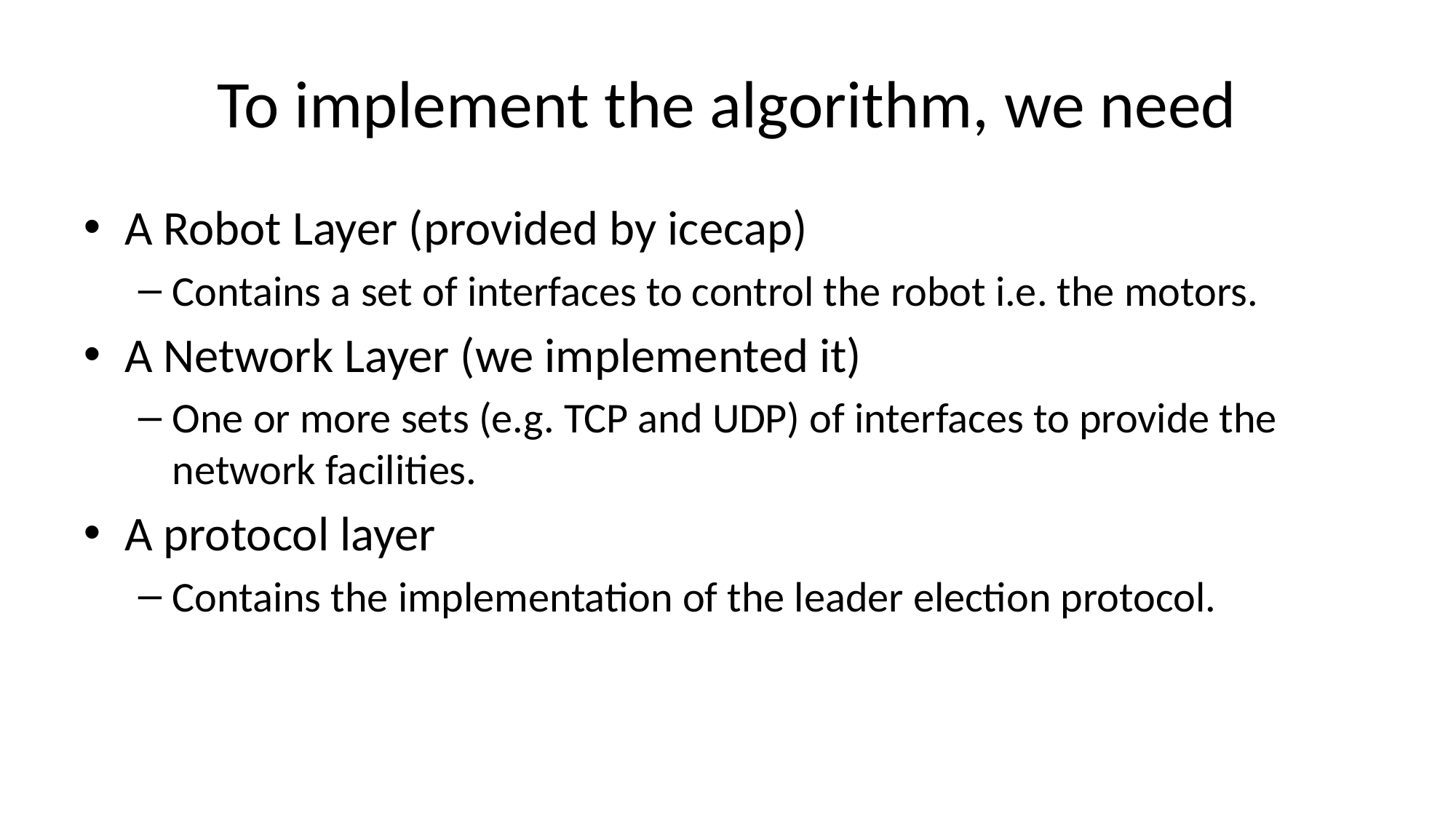

# To implement the algorithm, we need
A Robot Layer (provided by icecap)
Contains a set of interfaces to control the robot i.e. the motors.
A Network Layer (we implemented it)
One or more sets (e.g. TCP and UDP) of interfaces to provide the network facilities.
A protocol layer
Contains the implementation of the leader election protocol.